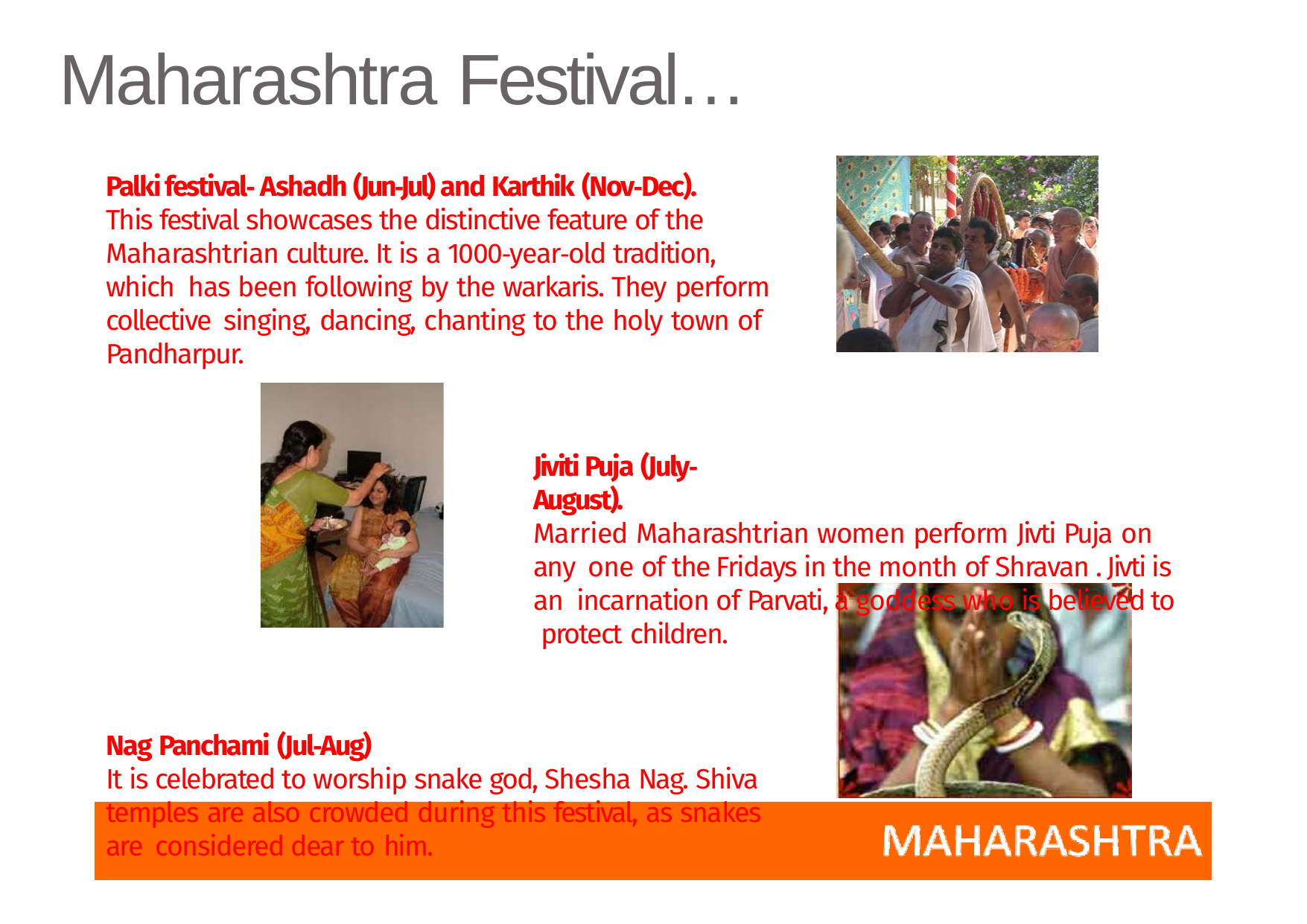

# Maharashtra Festival…

Palki festival‐ Ashadh (Jun‐Jul) and Karthik (Nov‐Dec).
This festival showcases the distinctive feature of the  Maharashtrian culture. It is a 1000‐year‐old tradition, which  has been following by the warkaris. They perform collective  singing, dancing, chanting to the holy town of Pandharpur.

Jiviti Puja (July‐August).
Married Maharashtrian women perform Jivti Puja on any  one of the Fridays in the month of Shravan . Jivti is an  incarnation of Parvati, a goddess who is believed to  protect children.

Nag Panchami (Jul‐Aug)
It is celebrated to worship snake god, Shesha Nag. Shiva  temples are also crowded during this festival, as snakes are  considered dear to him.

Dainik Bhaskar Group